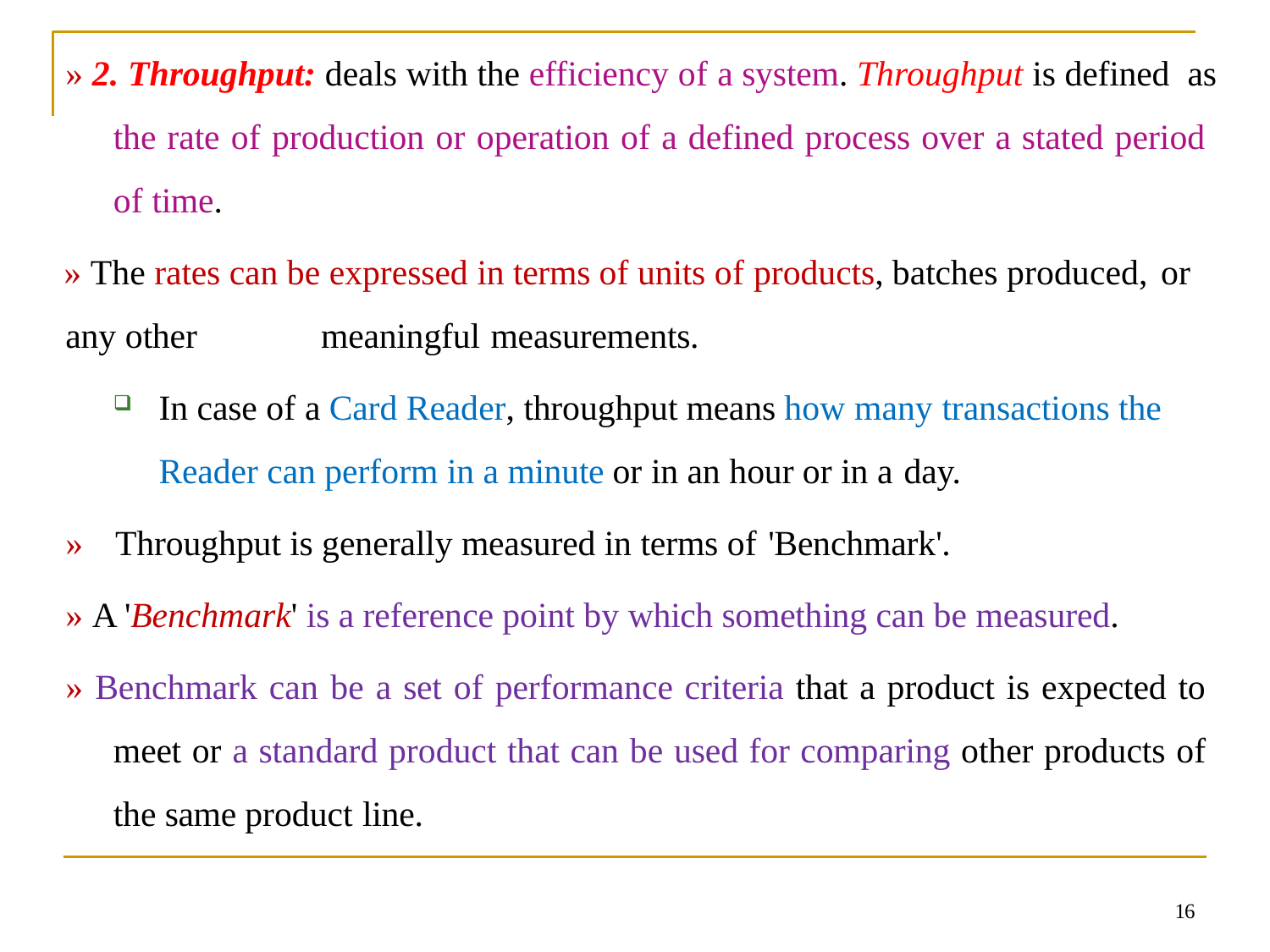

» 2. Throughput: deals with the efficiency of a system. Throughput is defined  as the rate of production or operation of a defined process over a stated period  of time.
» The rates can be expressed in terms of units of products, batches produced, or
any other	meaningful measurements.
In case of a Card Reader, throughput means how many transactions the  Reader can perform in a minute or in an hour or in a day.
»	Throughput is generally measured in terms of 'Benchmark'.
» A 'Benchmark' is a reference point by which something can be measured.
» Benchmark can be a set of performance criteria that a product is expected to  meet or a standard product that can be used for comparing other products of  the same product line.
16